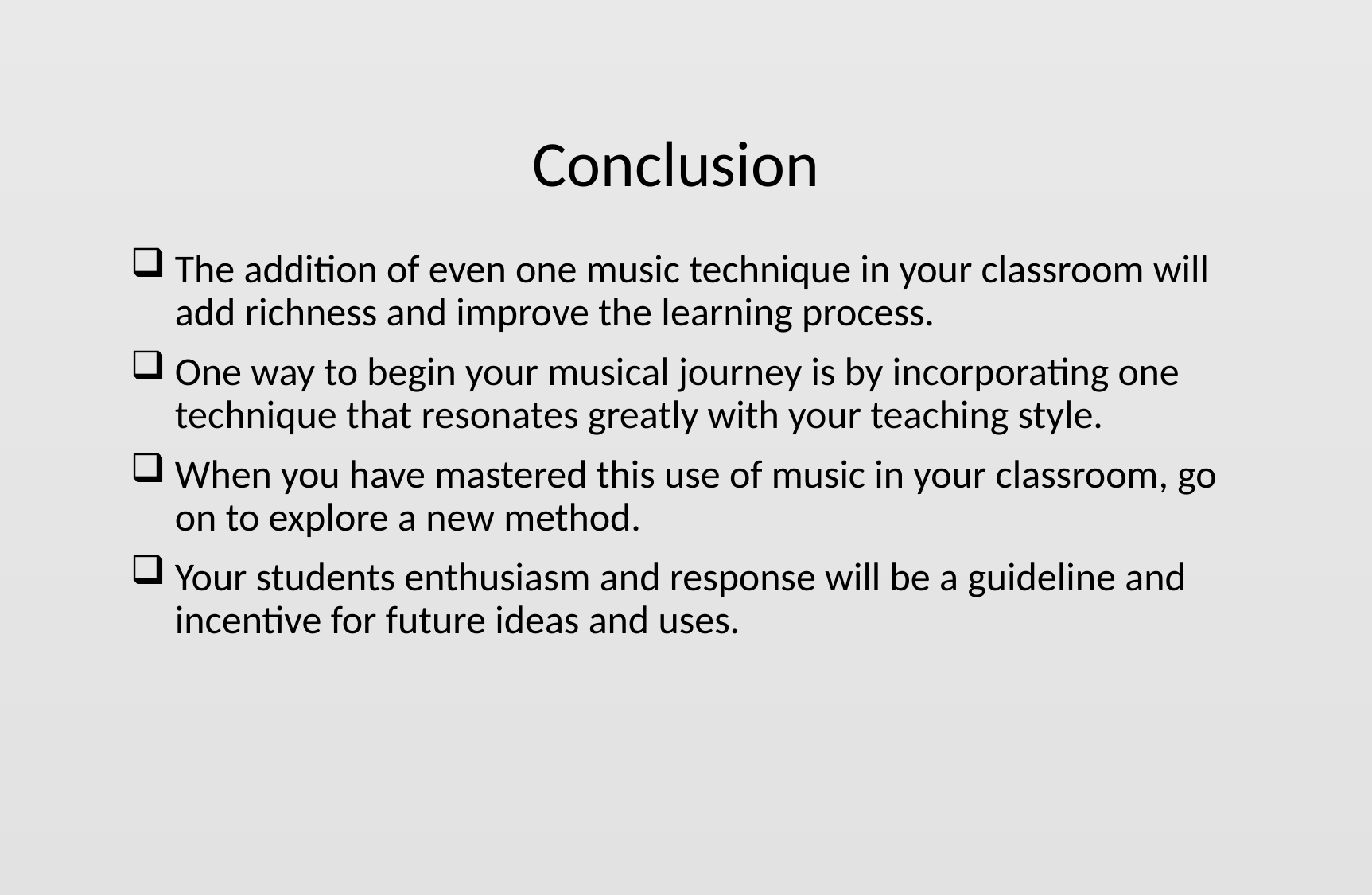

# Conclusion
The addition of even one music technique in your classroom will add richness and improve the learning process.
One way to begin your musical journey is by incorporating one technique that resonates greatly with your teaching style.
When you have mastered this use of music in your classroom, go on to explore a new method.
Your students enthusiasm and response will be a guideline and incentive for future ideas and uses.